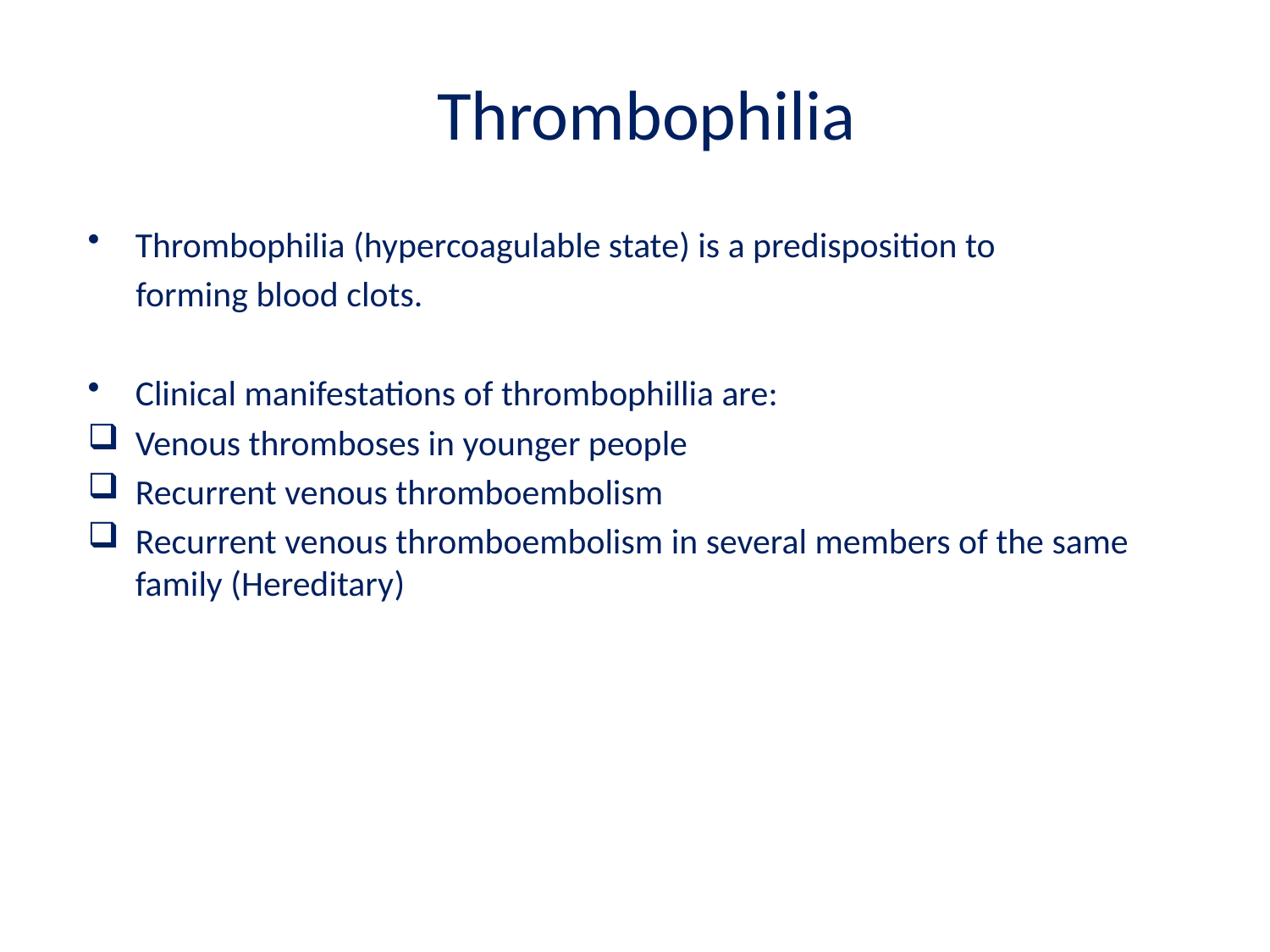

Thrombophilia​
Thrombophilia (hypercoagulable state) is a predisposition to
      forming blood clots.

Clinical manifestations of thrombophillia are:
Venous thromboses in younger people
Recurrent venous thromboembolism
Recurrent venous thromboembolism in several members of the same family (Hereditary)